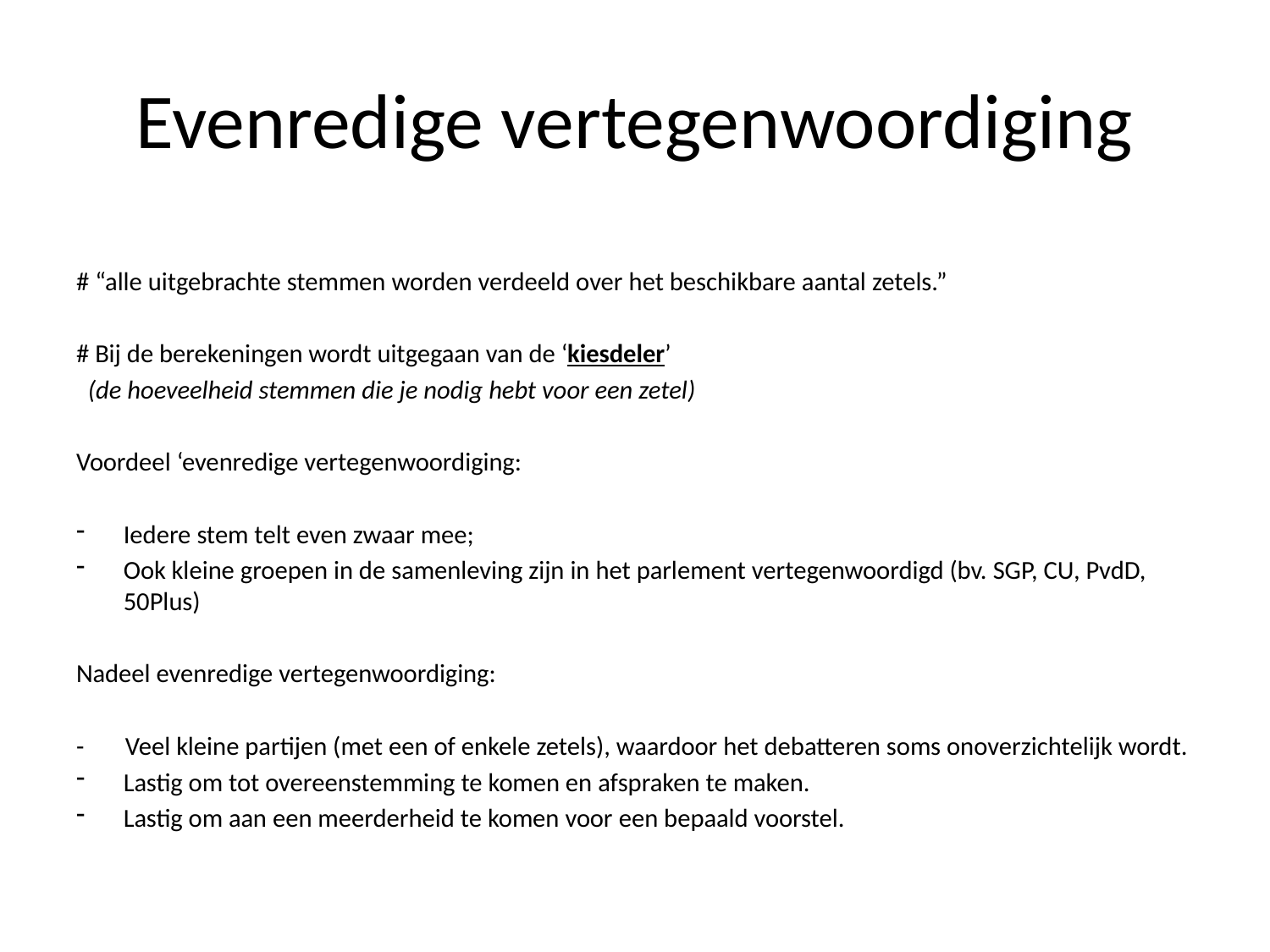

# Evenredige vertegenwoordiging

# “alle uitgebrachte stemmen worden verdeeld over het beschikbare aantal zetels.”

# Bij de berekeningen wordt uitgegaan van de ‘kiesdeler’
  (de hoeveelheid stemmen die je nodig hebt voor een zetel)

Voordeel ‘evenredige vertegenwoordiging:

Iedere stem telt even zwaar mee;
Ook kleine groepen in de samenleving zijn in het parlement vertegenwoordigd (bv. SGP, CU, PvdD, 50Plus)

Nadeel evenredige vertegenwoordiging:

-       Veel kleine partijen (met een of enkele zetels), waardoor het debatteren soms onoverzichtelijk wordt.
Lastig om tot overeenstemming te komen en afspraken te maken.
Lastig om aan een meerderheid te komen voor een bepaald voorstel.